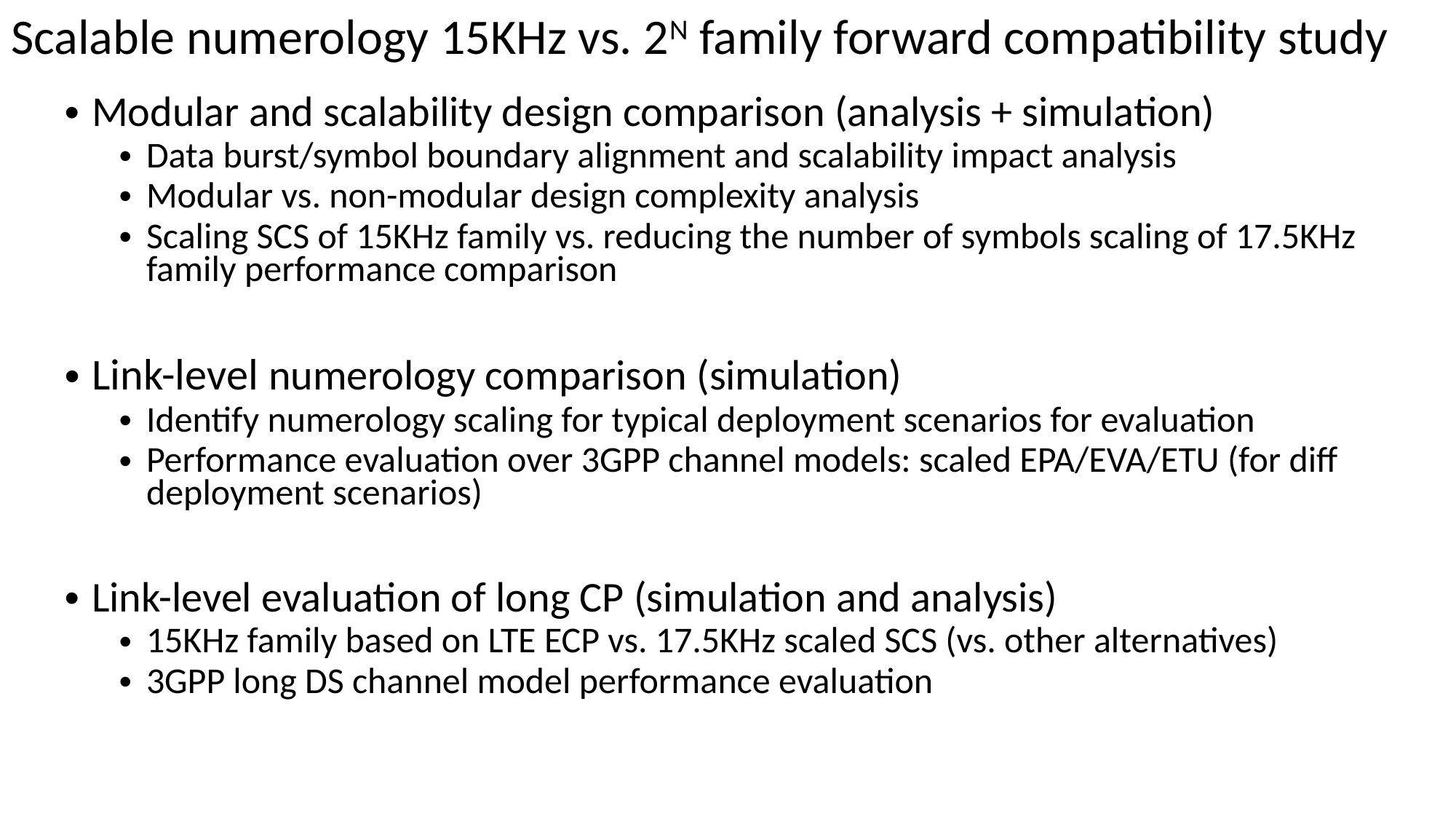

Scalable numerology 15KHz vs. 2N family forward compatibility study
Modular and scalability design comparison (analysis + simulation)
Data burst/symbol boundary alignment and scalability impact analysis
Modular vs. non-modular design complexity analysis
Scaling SCS of 15KHz family vs. reducing the number of symbols scaling of 17.5KHz family performance comparison

Link-level numerology comparison (simulation)
Identify numerology scaling for typical deployment scenarios for evaluation
Performance evaluation over 3GPP channel models: scaled EPA/EVA/ETU (for diff deployment scenarios)

Link-level evaluation of long CP (simulation and analysis)
15KHz family based on LTE ECP vs. 17.5KHz scaled SCS (vs. other alternatives)
3GPP long DS channel model performance evaluation